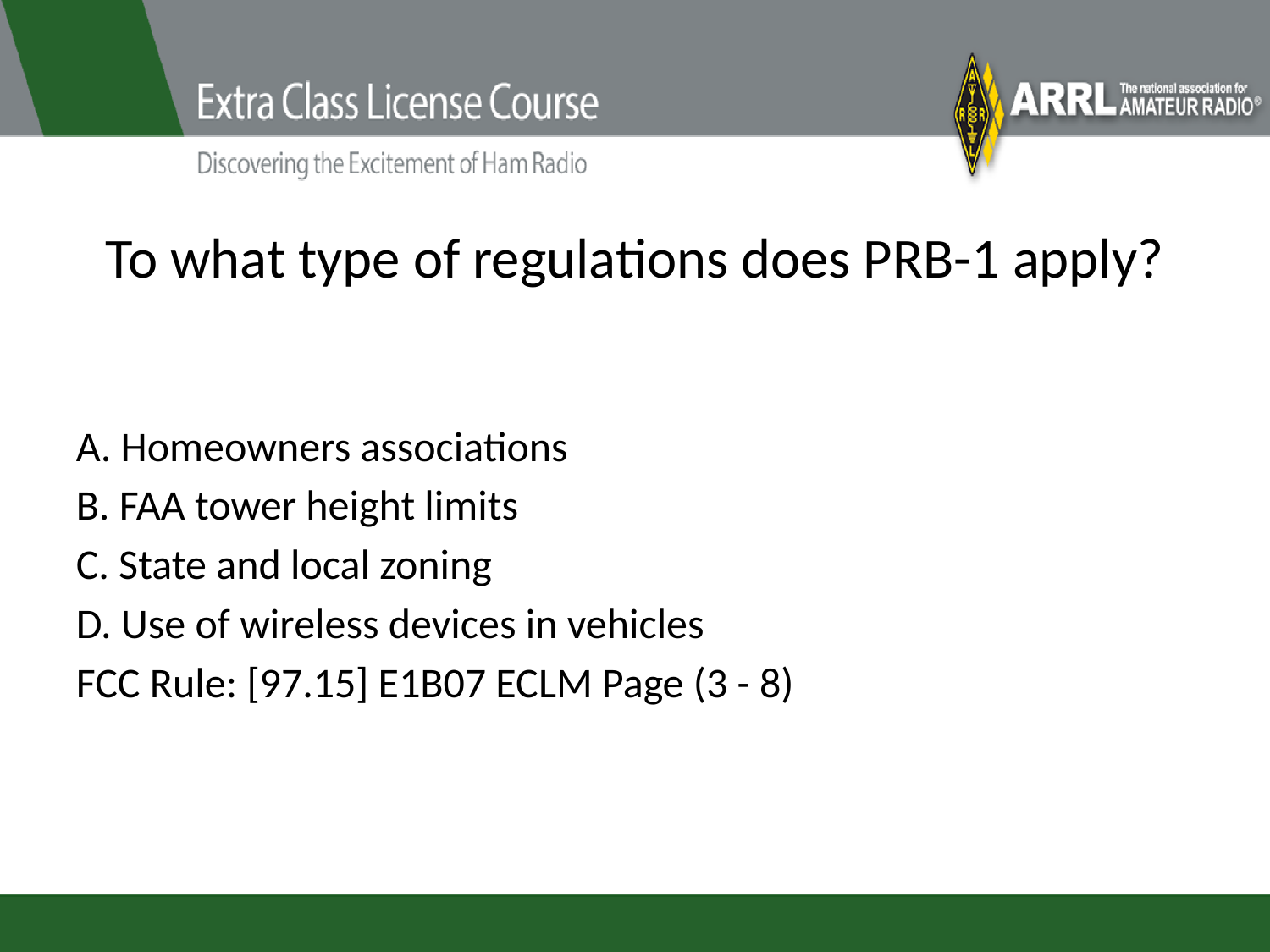

# To what type of regulations does PRB-1 apply?
A. Homeowners associations
B. FAA tower height limits
C. State and local zoning
D. Use of wireless devices in vehicles
FCC Rule: [97.15] E1B07 ECLM Page (3 - 8)